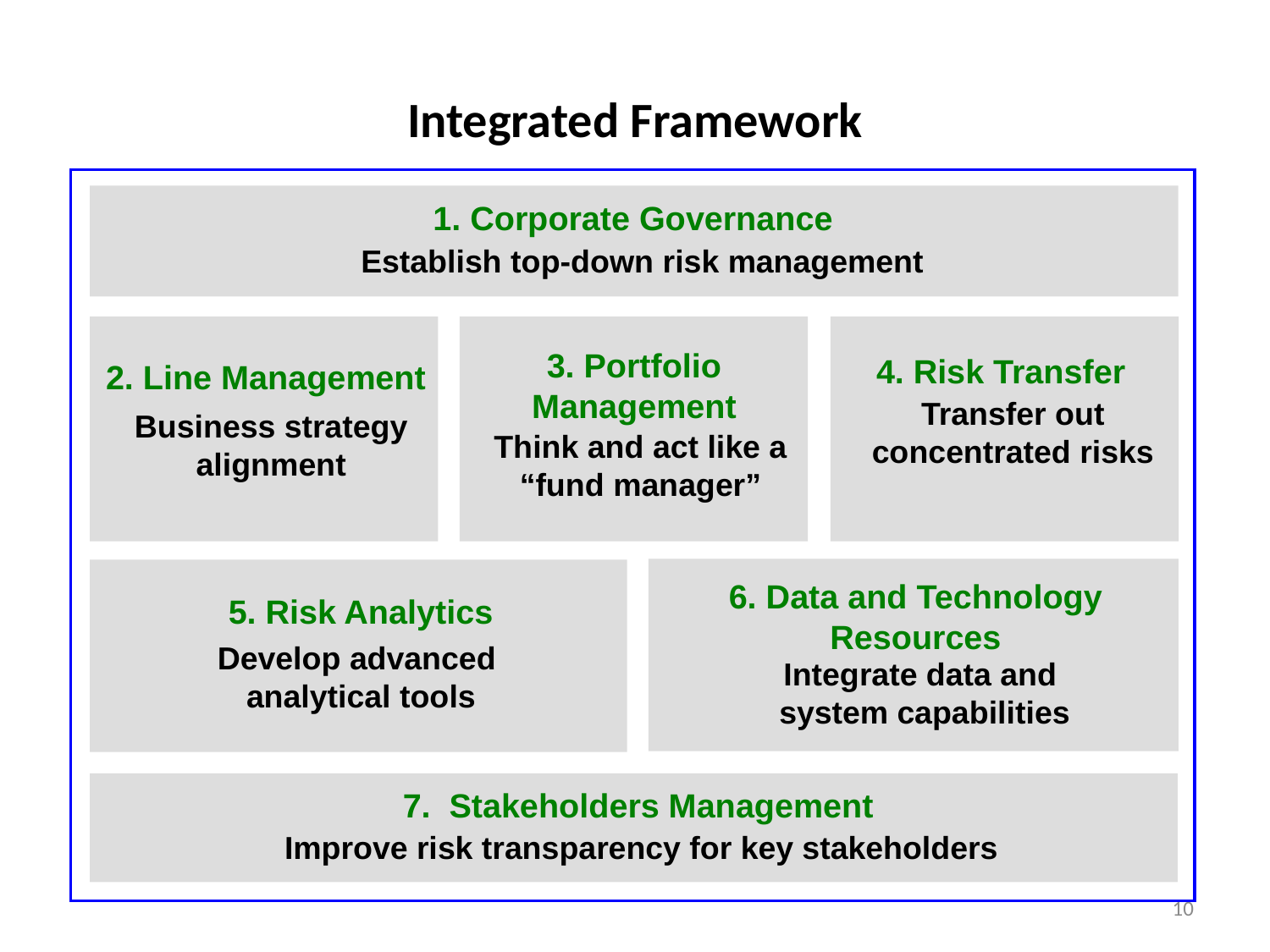

# Integrated Framework

1. Corporate Governance
Establish top-down risk management

2. Line Management
Business strategy alignment

3. Portfolio Management
Think and act like a “fund manager”

4. Risk Transfer
Transfer out concentrated risks

6. Data and Technology Resources
Integrate data and
system capabilities

5. Risk Analytics
Develop advanced
analytical tools

7.  Stakeholders Management
Improve risk transparency for key stakeholders
10